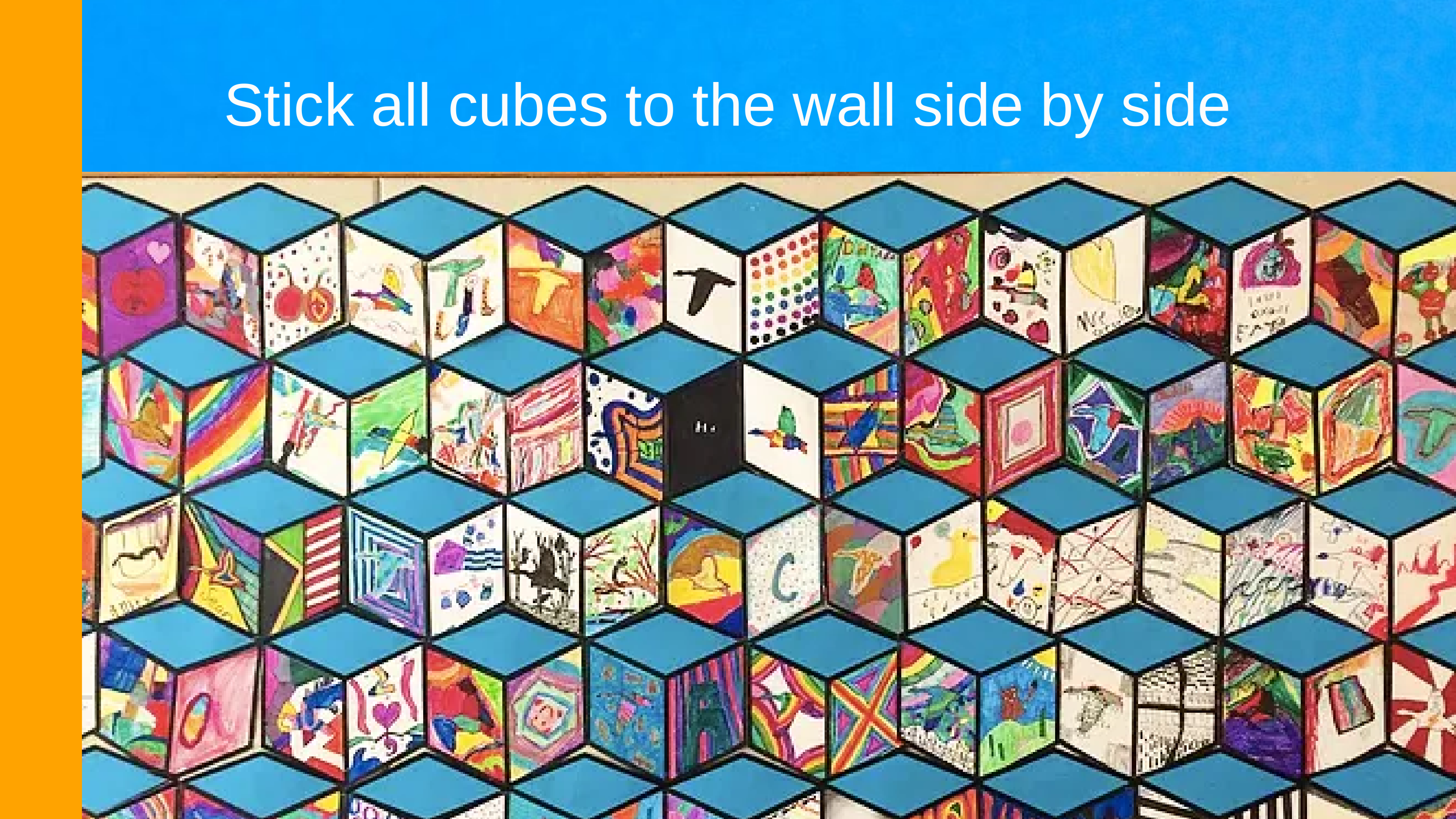

Stick all cubes to the wall side by side